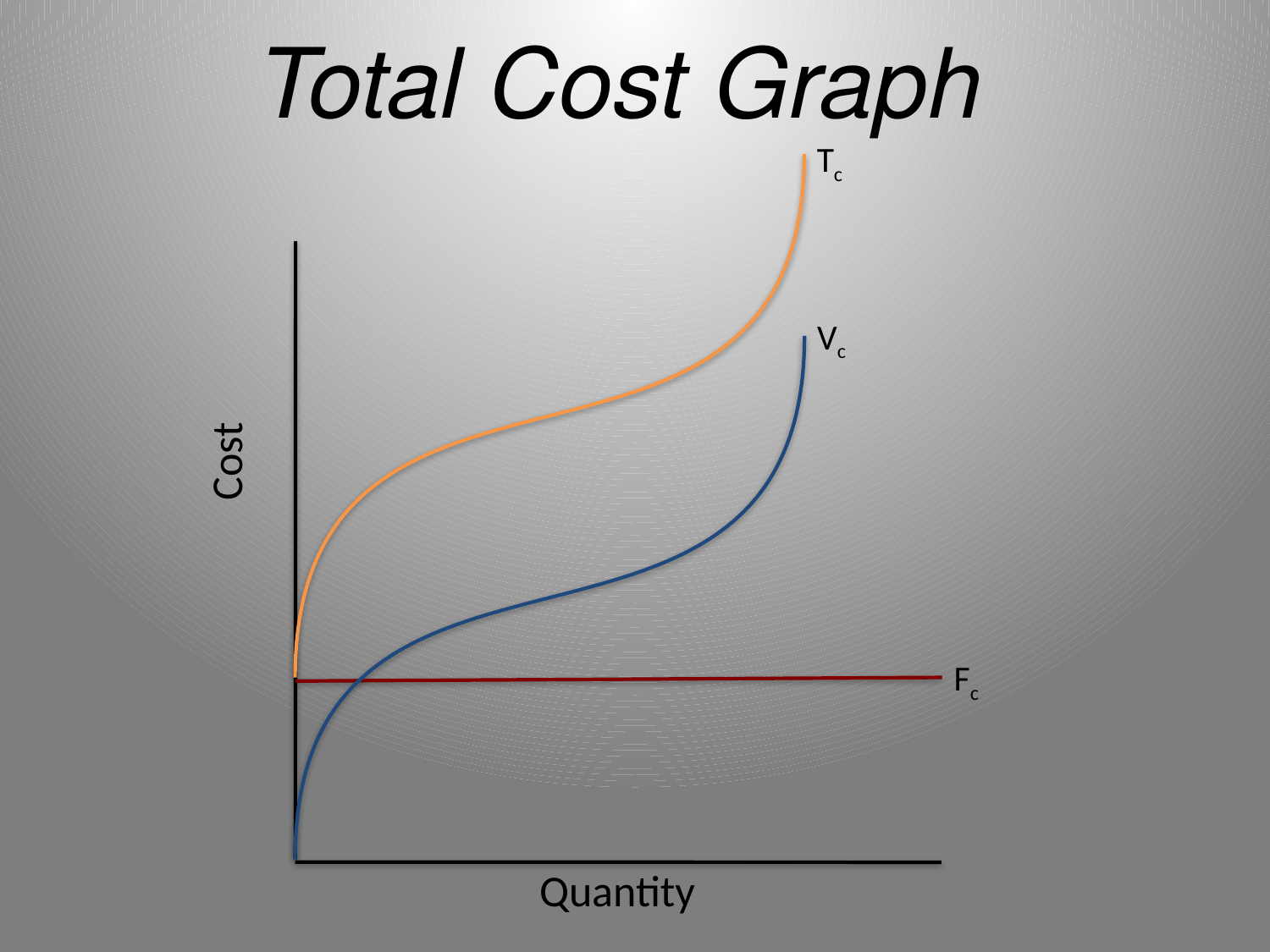

# Total Cost Graph
Tc
Vc
Cost
Fc
Quantity